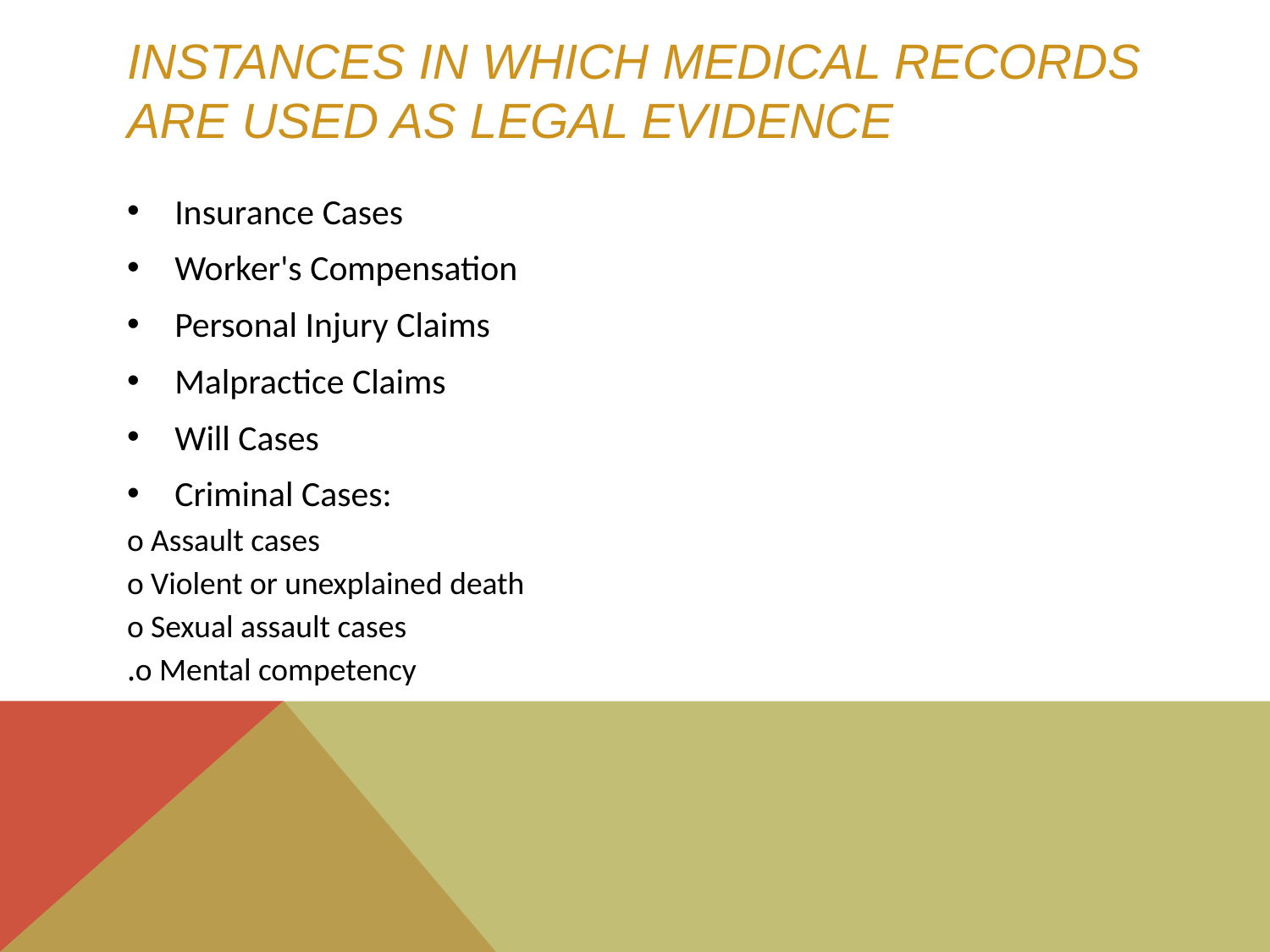

# Instances in which Medical Records are used as Legal Evidence
Insurance Cases
Worker's Compensation
Personal Injury Claims
Malpractice Claims
Will Cases
Criminal Cases:
o Assault cases
o Violent or unexplained death
o Sexual assault cases
o Mental competency.